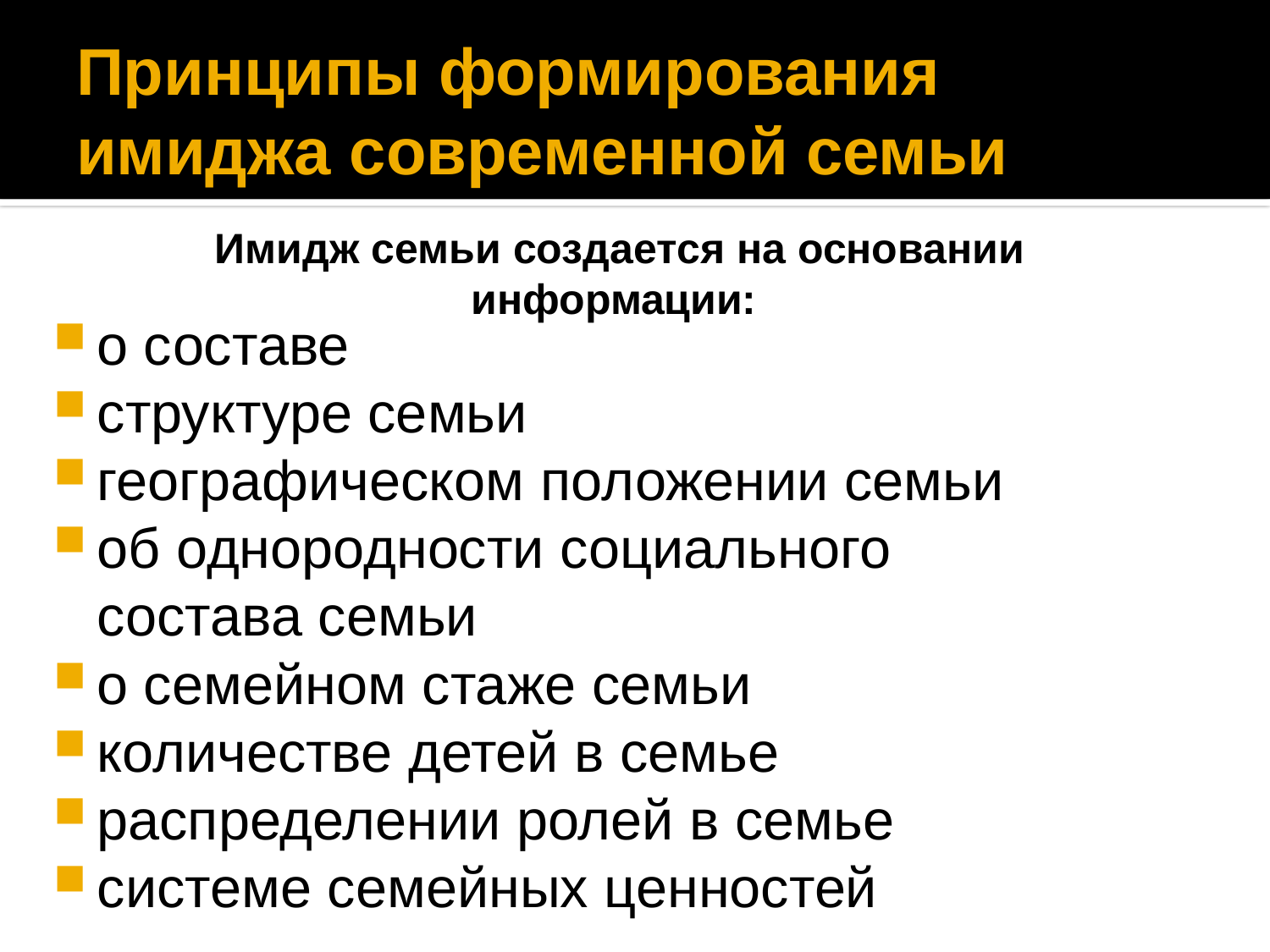

# Принципы формирования имиджа современной семьи
Имидж семьи создается на основании информации:

о составе
структуре семьи
географическом положении семьи
об однородности социального состава семьи
о семейном стаже семьи
количестве детей в семье
распределении ролей в семье
системе семейных ценностей